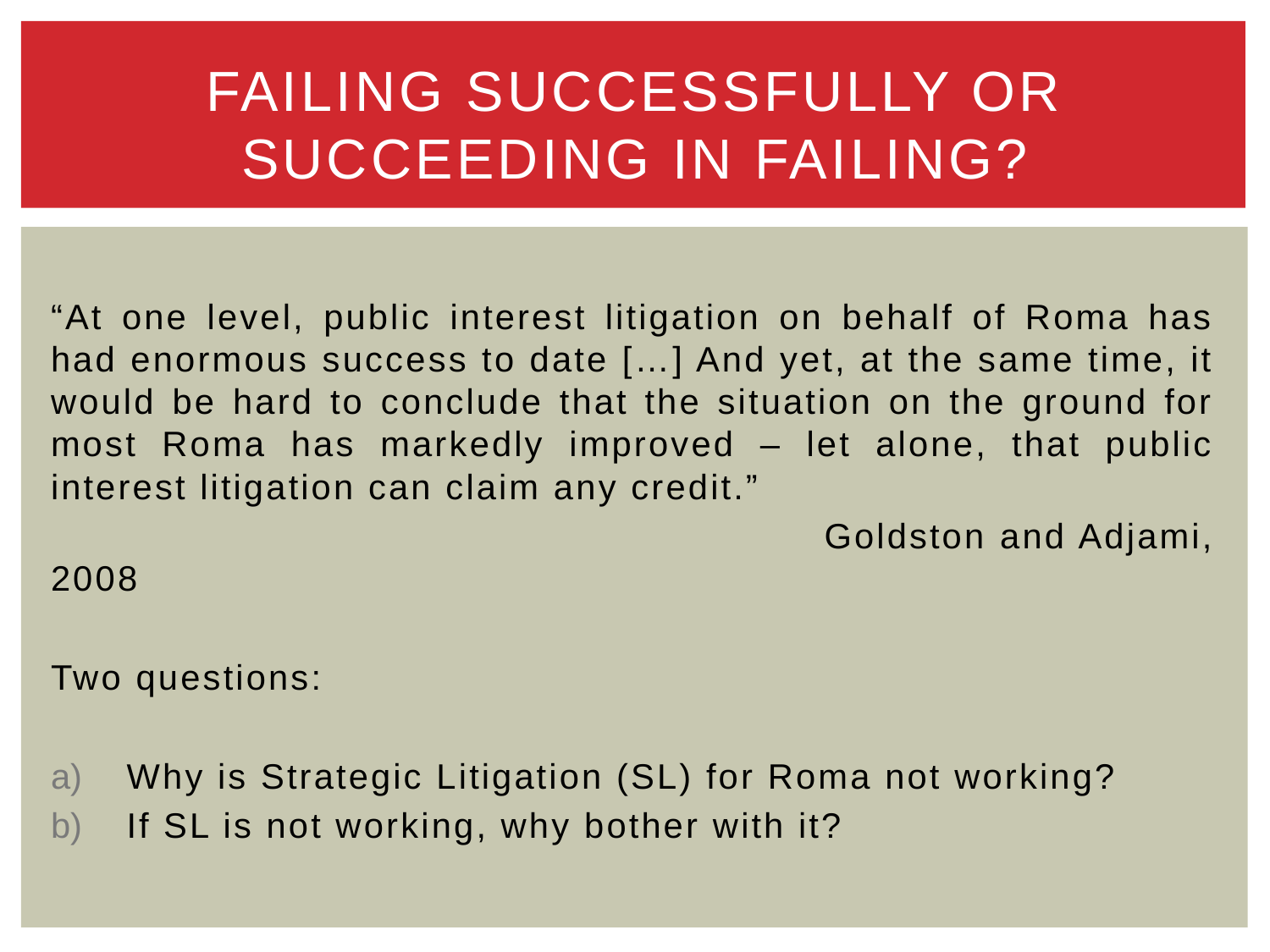

# Failing successfully or succeeding in failing?

“At one level, public interest litigation on behalf of Roma has had enormous success to date […] And yet, at the same time, it would be hard to conclude that the situation on the ground for most Roma has markedly improved – let alone, that public interest litigation can claim any credit.”
                                                          Goldston and Adjami, 2008

Two questions:

 Why is Strategic Litigation (SL) for Roma not working?
 If SL is not working, why bother with it?